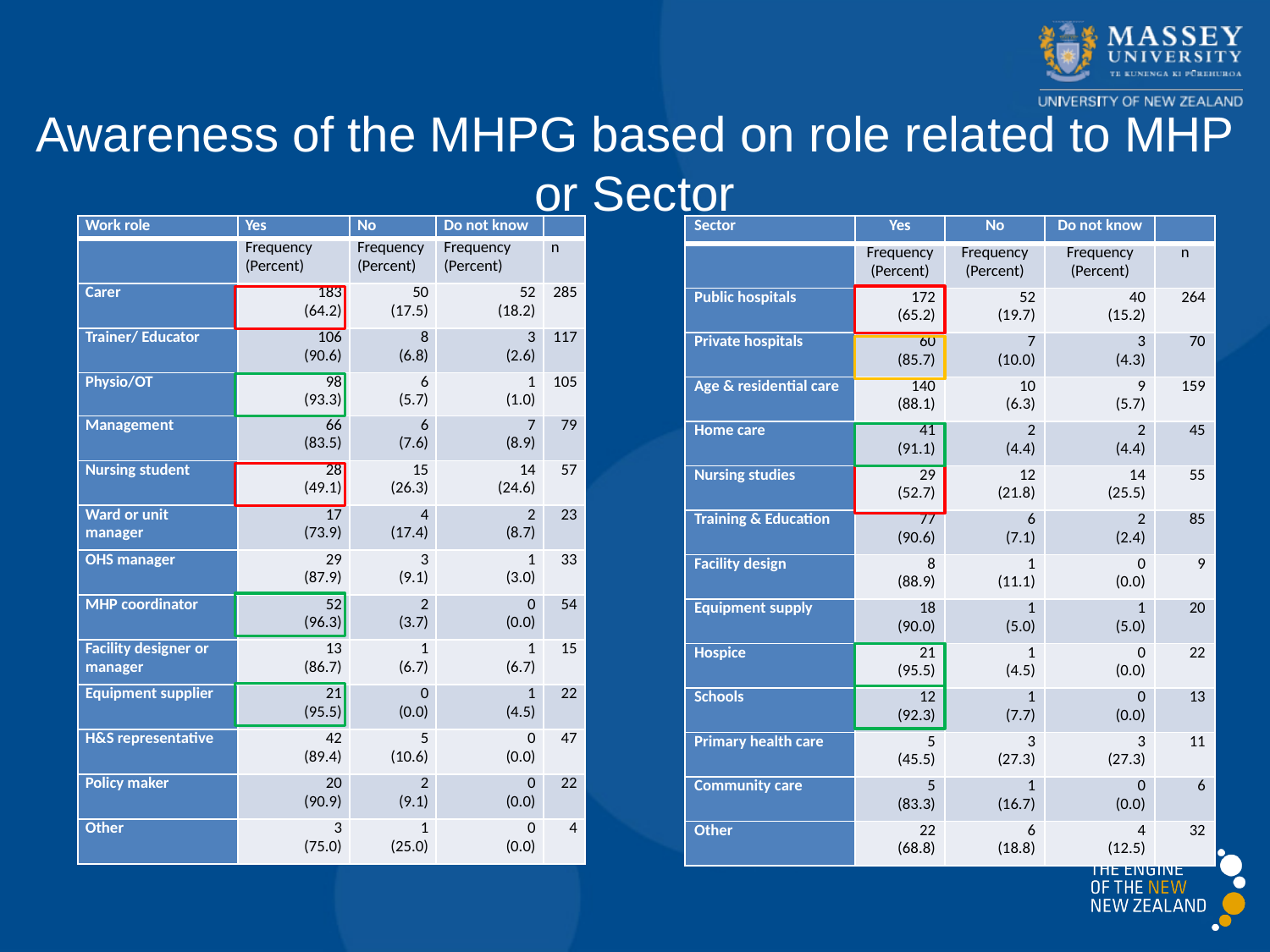

Awareness of the MHPG based on role related to MHP or Sector

| Sector | Yes | No | Do not know |  |
| --- | --- | --- | --- | --- |
|  | Frequency (Percent) | Frequency (Percent) | Frequency (Percent) | n |
| Public hospitals | 172 (65.2) | 52 (19.7) | 40 (15.2) | 264 |
| Private hospitals | 60 (85.7) | 7 (10.0) | 3 (4.3) | 70 |
| Age & residential care | 140 (88.1) | 10 (6.3) | 9 (5.7) | 159 |
| Home care | 41 (91.1) | 2 (4.4) | 2 (4.4) | 45 |
| Nursing studies | 29 (52.7) | 12 (21.8) | 14 (25.5) | 55 |
| Training & Education | 77 (90.6) | 6 (7.1) | 2 (2.4) | 85 |
| Facility design | 8 (88.9) | 1 (11.1) | 0 (0.0) | 9 |
| Equipment supply | 18 (90.0) | 1 (5.0) | 1 (5.0) | 20 |
| Hospice | 21 (95.5) | 1 (4.5) | 0 (0.0) | 22 |
| Schools | 12 (92.3) | 1 (7.7) | 0 (0.0) | 13 |
| Primary health care | 5 (45.5) | 3 (27.3) | 3 (27.3) | 11 |
| Community care | 5 (83.3) | 1 (16.7) | 0 (0.0) | 6 |
| Other | 22 (68.8) | 6 (18.8) | 4 (12.5) | 32 |
| Work role | Yes | No | Do not know |  |
| --- | --- | --- | --- | --- |
|  | Frequency (Percent) | Frequency (Percent) | Frequency (Percent) | n |
| Carer | 183 (64.2) | 50 (17.5) | 52 (18.2) | 285 |
| Trainer/ Educator | 106 (90.6) | 8 (6.8) | 3 (2.6) | 117 |
| Physio/OT | 98 (93.3) | 6 (5.7) | 1 (1.0) | 105 |
| Management | 66 (83.5) | 6 (7.6) | 7 (8.9) | 79 |
| Nursing student | 28 (49.1) | 15 (26.3) | 14 (24.6) | 57 |
| Ward or unit manager | 17 (73.9) | 4 (17.4) | 2 (8.7) | 23 |
| OHS manager | 29 (87.9) | 3 (9.1) | 1 (3.0) | 33 |
| MHP coordinator | 52 (96.3) | 2 (3.7) | 0 (0.0) | 54 |
| Facility designer or manager | 13 (86.7) | 1 (6.7) | 1 (6.7) | 15 |
| Equipment supplier | 21 (95.5) | 0 (0.0) | 1 (4.5) | 22 |
| H&S representative | 42 (89.4) | 5 (10.6) | 0 (0.0) | 47 |
| Policy maker | 20 (90.9) | 2 (9.1) | 0 (0.0) | 22 |
| Other | 3 (75.0) | 1 (25.0) | 0 (0.0) | 4 |